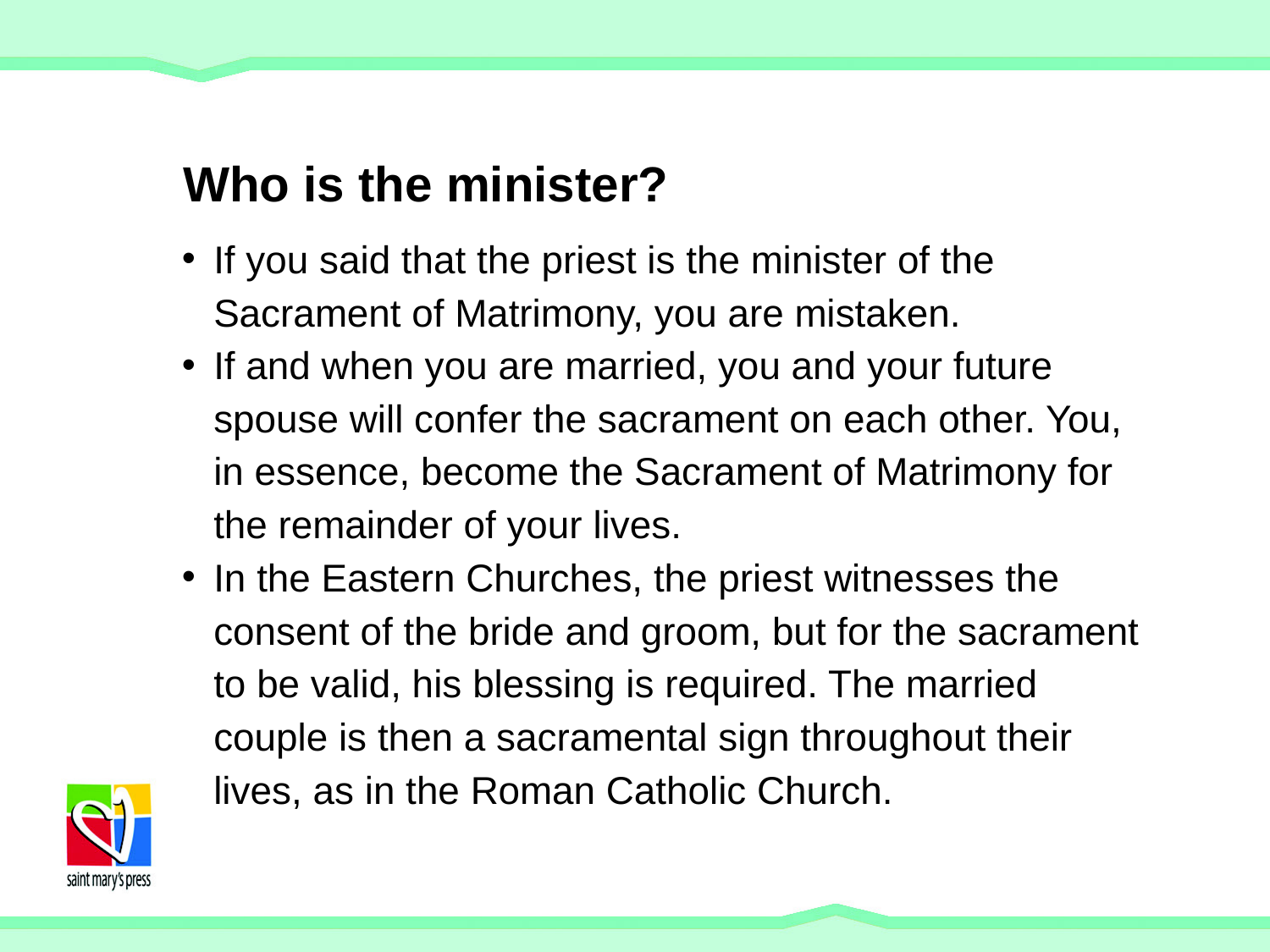

Who is the minister?
If you said that the priest is the minister of the Sacrament of Matrimony, you are mistaken.
If and when you are married, you and your future spouse will confer the sacrament on each other. You,
in essence, become the Sacrament of Matrimony for the remainder of your lives.
In the Eastern Churches, the priest witnesses the consent of the bride and groom, but for the sacrament to be valid, his blessing is required. The married couple is then a sacramental sign throughout their lives, as in the Roman Catholic Church.